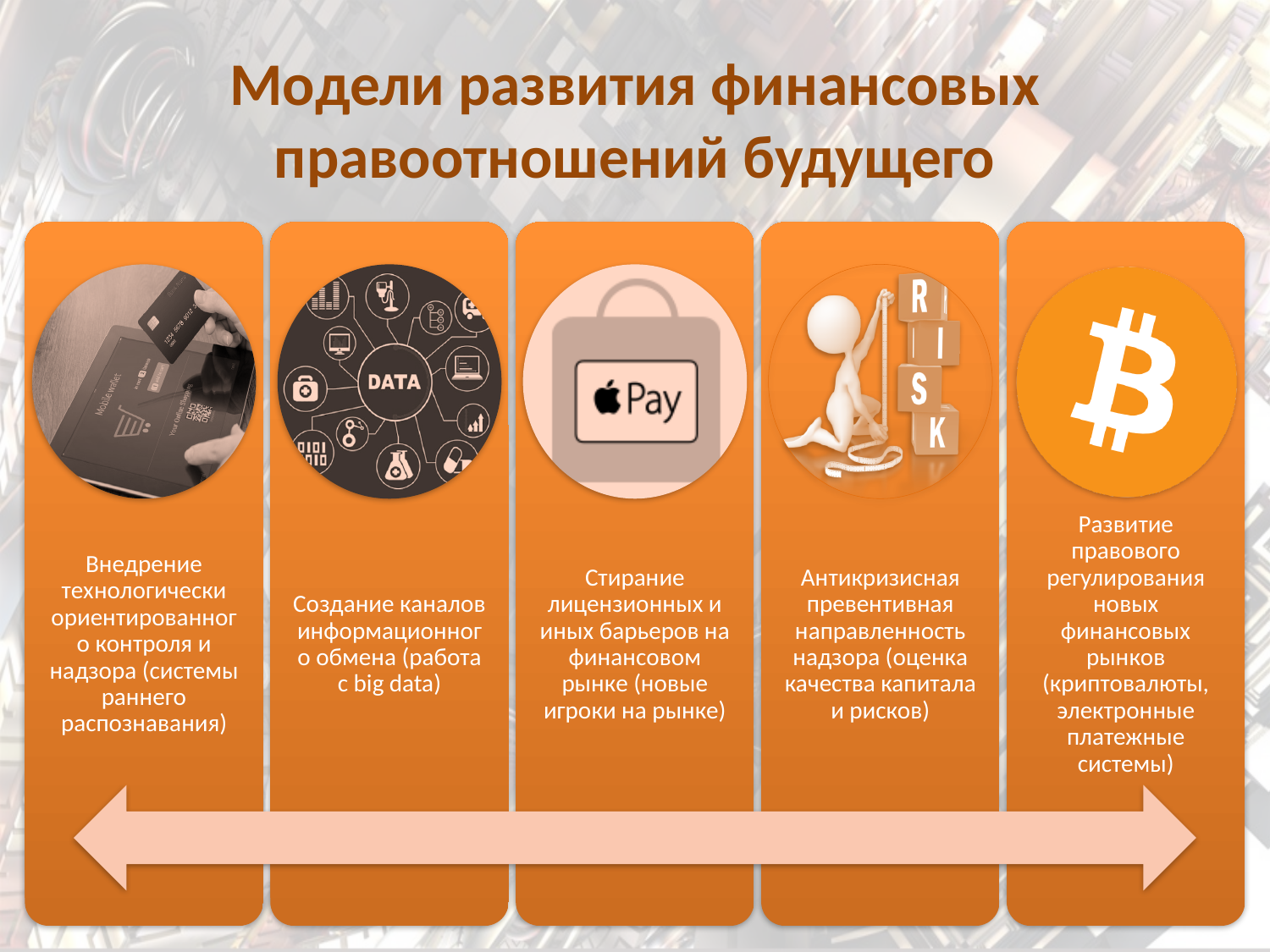

# Модели развития финансовых правоотношений будущего
Внедрение технологически ориентированного контроля и надзора (системы раннего распознавания)
Создание каналов информационного обмена (работа с big data)
Стирание лицензионных и иных барьеров на финансовом рынке (новые игроки на рынке)
Антикризисная превентивная направленность надзора (оценка качества капитала и рисков)
Развитие правового регулирования новых финансовых рынков (криптовалюты, электронные платежные системы)